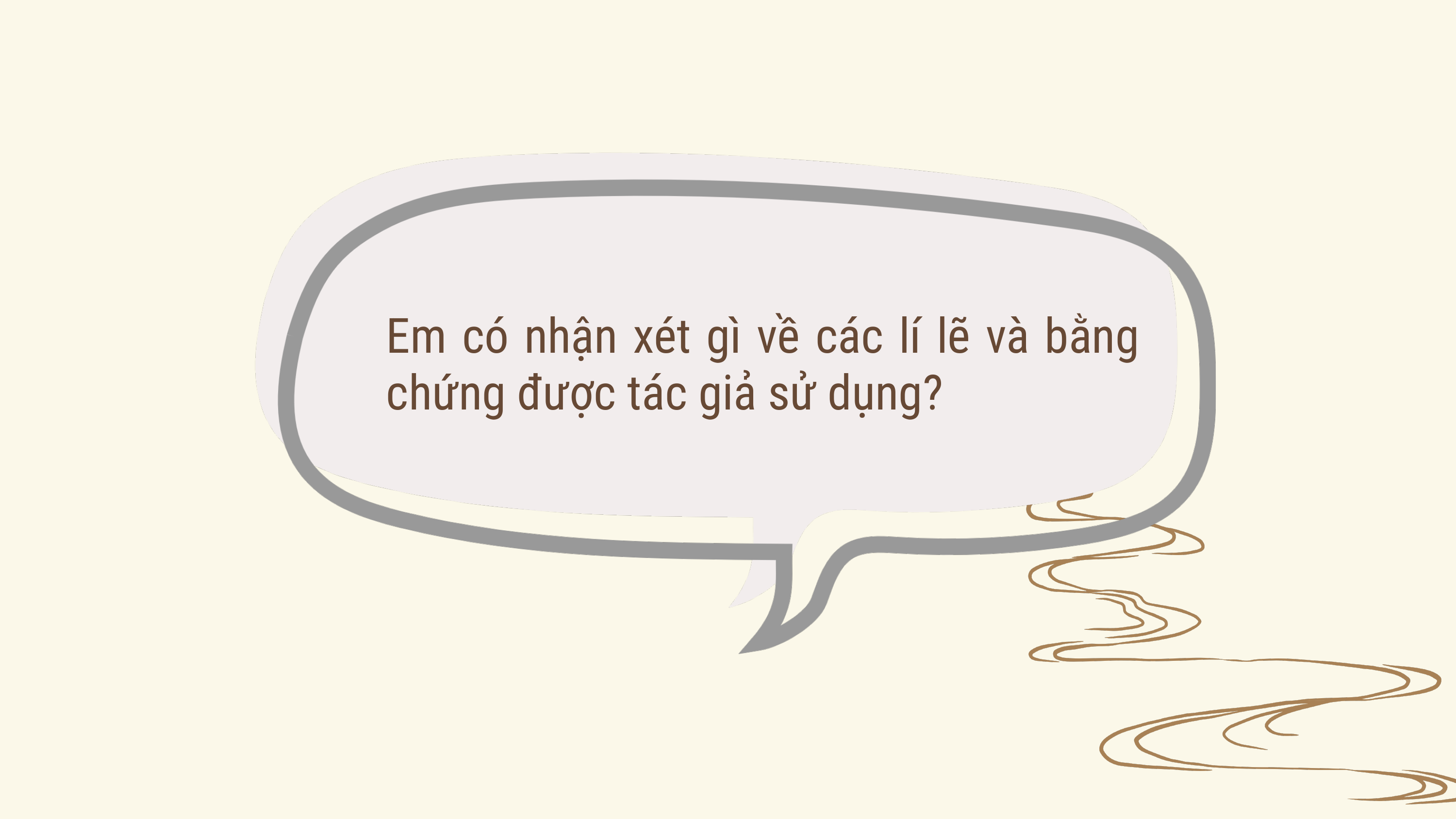

Em có nhận xét gì về các lí lẽ và bằng chứng được tác giả sử dụng?